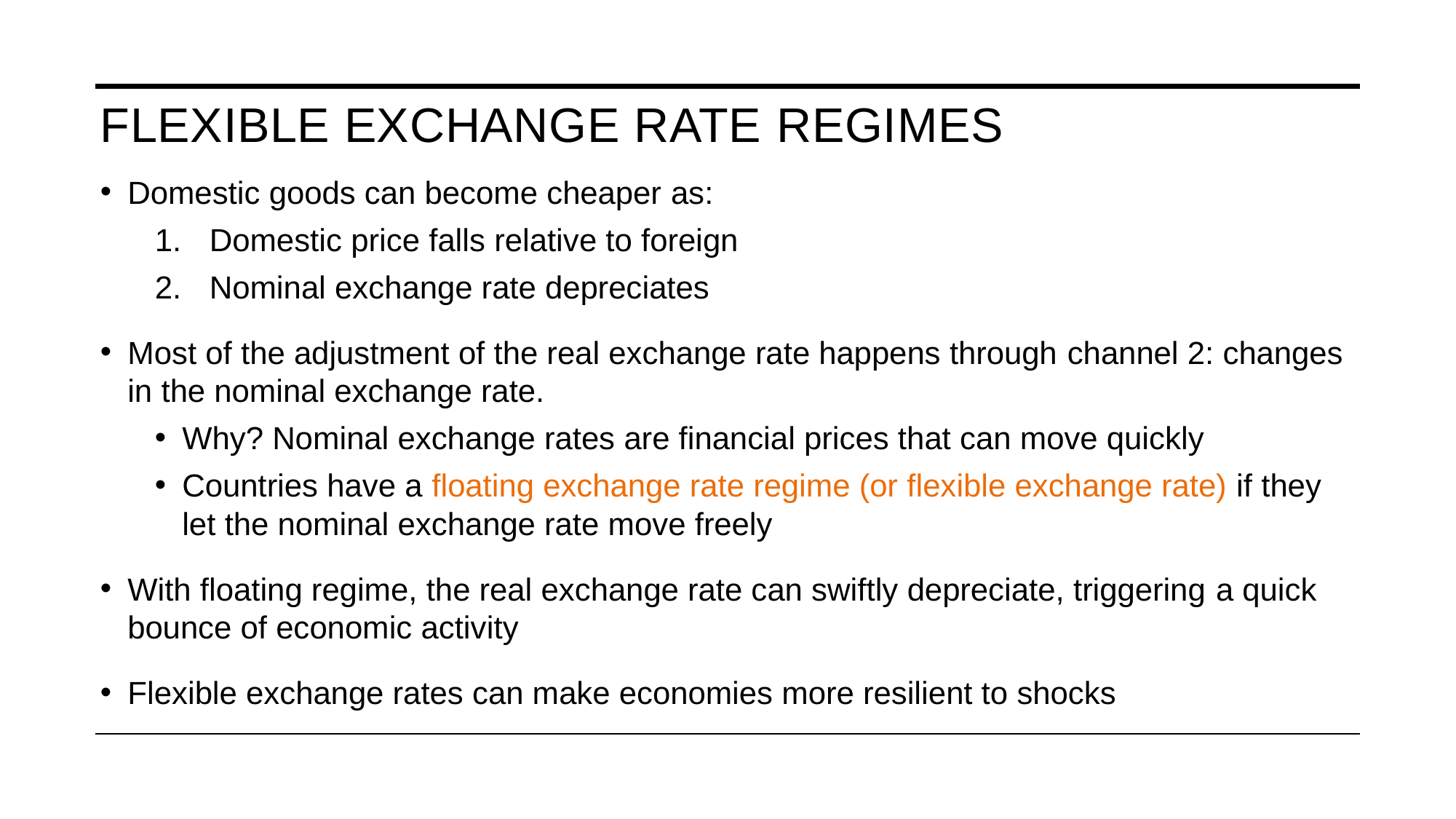

# Flexible exchange rate regimes
Domestic goods can become cheaper as:
Domestic price falls relative to foreign
Nominal exchange rate depreciates
Most of the adjustment of the real exchange rate happens through channel 2: changes in the nominal exchange rate.
Why? Nominal exchange rates are financial prices that can move quickly
Countries have a floating exchange rate regime (or flexible exchange rate) if they let the nominal exchange rate move freely
With floating regime, the real exchange rate can swiftly depreciate, triggering a quick bounce of economic activity
Flexible exchange rates can make economies more resilient to shocks